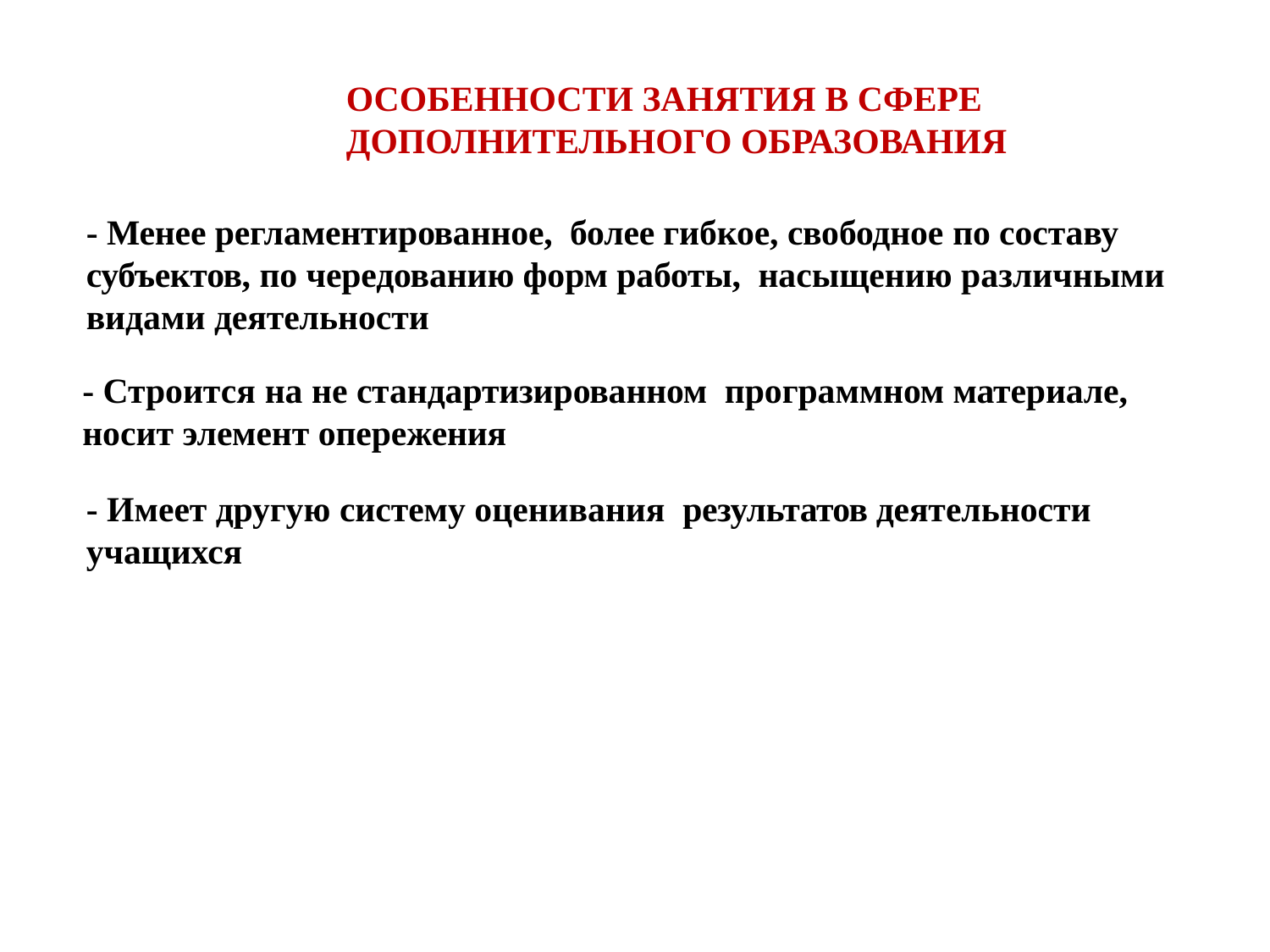

ОСОБЕННОСТИ ЗАНЯТИЯ В СФЕРЕ
                                  ДОПОЛНИТЕЛЬНОГО ОБРАЗОВАНИЯ
- Менее регламентированное,  более гибкое, свободное по составу субъектов, по чередованию форм работы,  насыщению различными  видами деятельности

- Строится на не стандартизированном  программном материале, носит элемент опережения
- Имеет другую систему оценивания  результатов деятельности учащихся